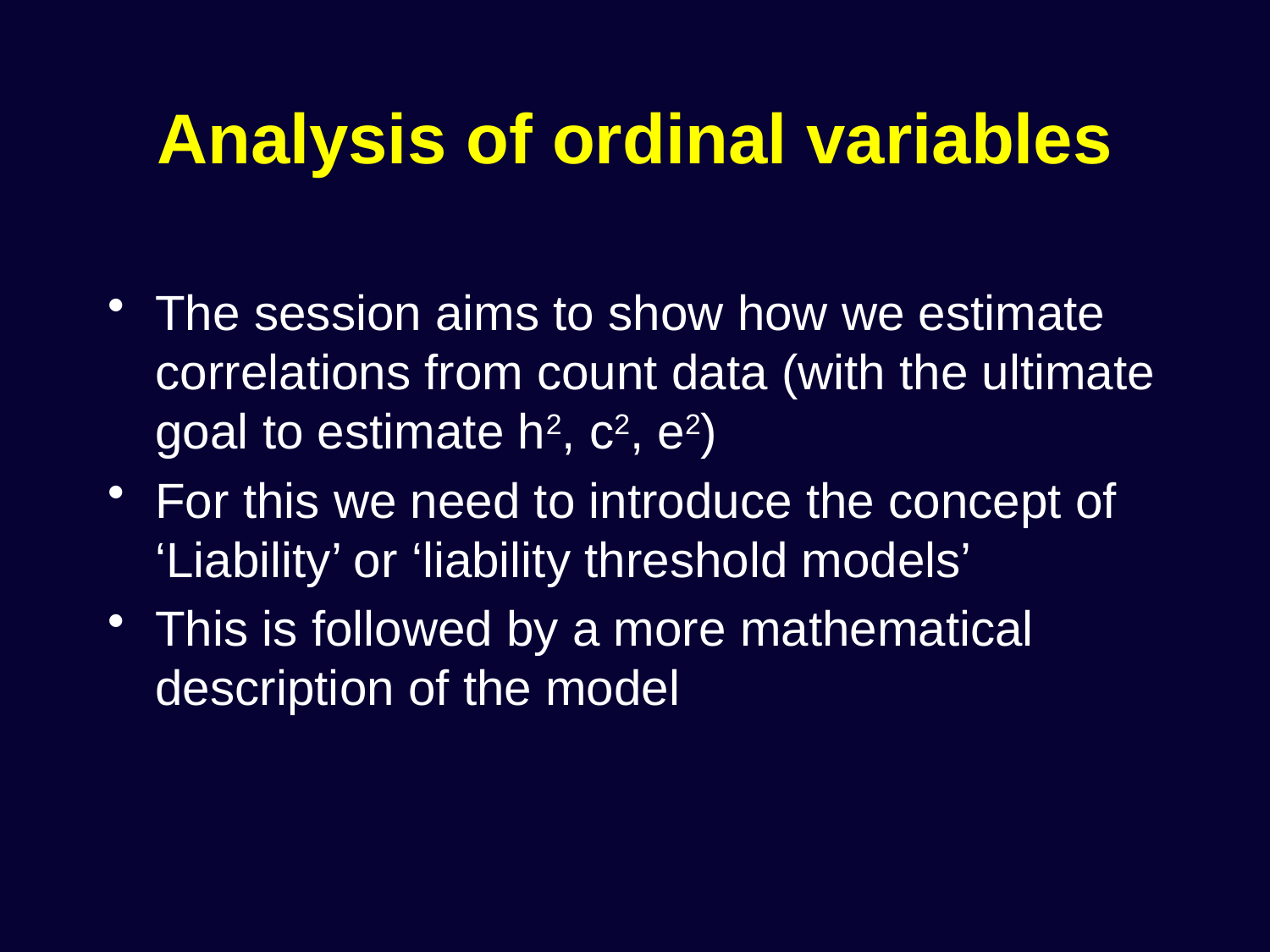

# Analysis of ordinal variables
The session aims to show how we estimate correlations from count data (with the ultimate goal to estimate h2, c2, e2)
For this we need to introduce the concept of ‘Liability’ or ‘liability threshold models’
This is followed by a more mathematical description of the model